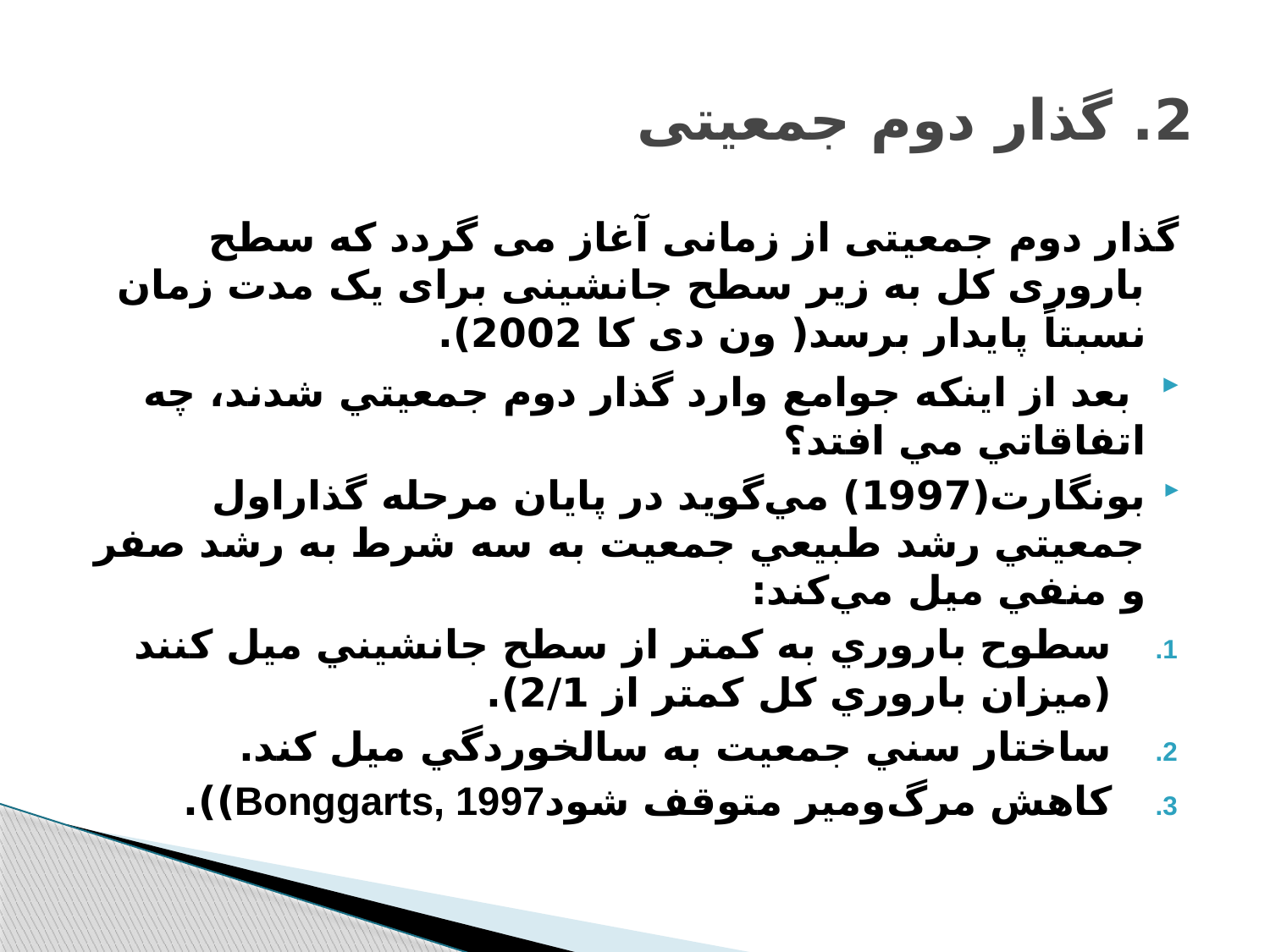

# 2. گذار دوم جمعیتی
گذار دوم جمعیتی از زمانی آغاز می گردد که سطح باروری کل به زیر سطح جانشینی برای یک مدت زمان نسبتاً پایدار برسد( ون دی کا 2002).
 بعد از اينكه جوامع وارد گذار دوم جمعيتي شدند، چه اتفاقاتي مي افتد؟
بونگارت(1997) مي‌گويد در پايا‌ن مرحله گذاراول جمعيتي رشد طبيعي جمعيت به سه شرط به رشد صفر و منفي ميل مي‌كند:
سطوح باروري به كمتر از سطح جانشيني ميل ‌كنند (ميزان باروري كل كمتر از 2/1).
ساختار سني جمعيت به سالخوردگي ميل كند.
كاهش مرگ‌ومير متوقف شودBonggarts, 1997)).